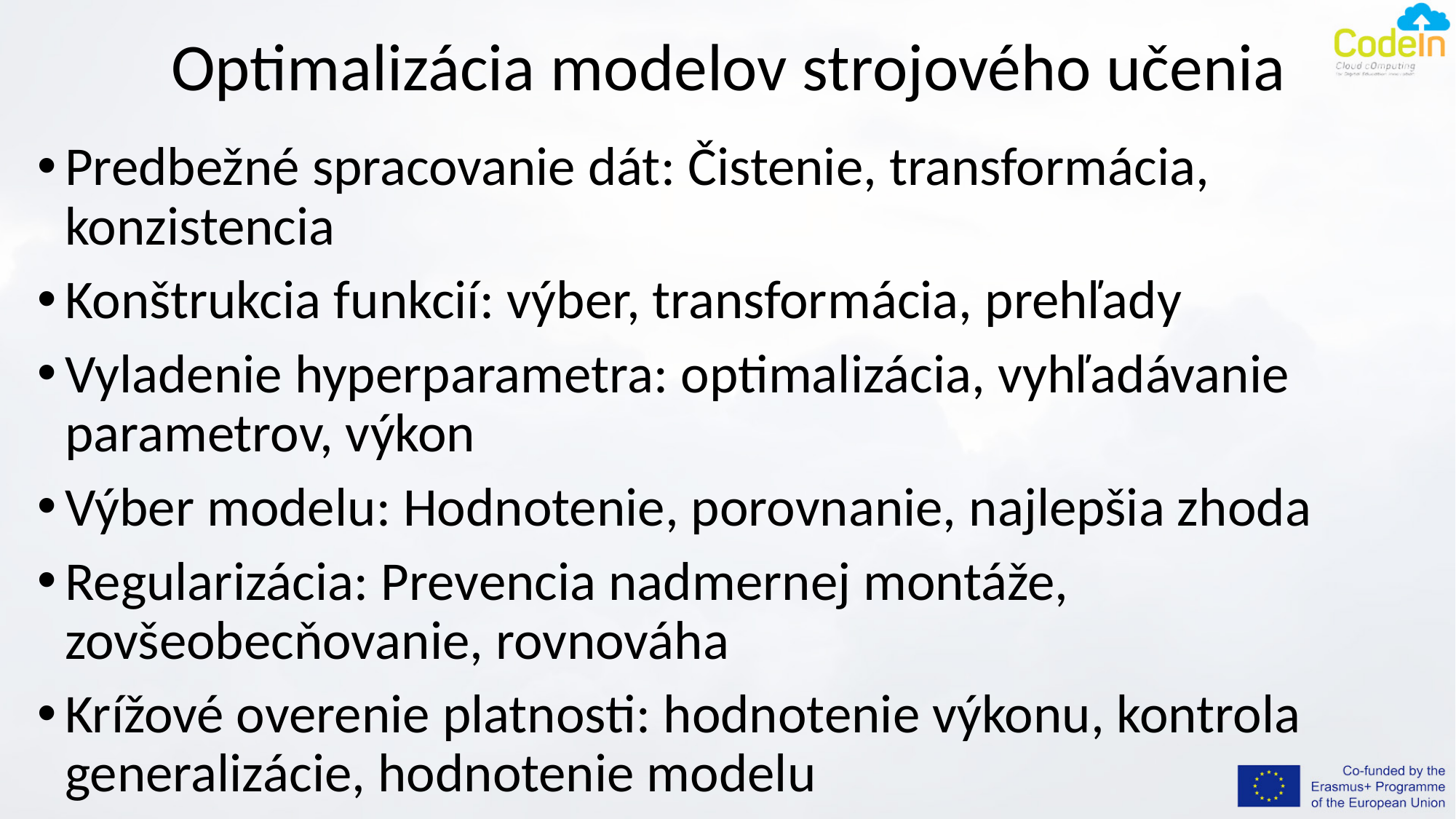

# Optimalizácia modelov strojového učenia
Predbežné spracovanie dát: Čistenie, transformácia, konzistencia
Konštrukcia funkcií: výber, transformácia, prehľady
Vyladenie hyperparametra: optimalizácia, vyhľadávanie parametrov, výkon
Výber modelu: Hodnotenie, porovnanie, najlepšia zhoda
Regularizácia: Prevencia nadmernej montáže, zovšeobecňovanie, rovnováha
Krížové overenie platnosti: hodnotenie výkonu, kontrola generalizácie, hodnotenie modelu